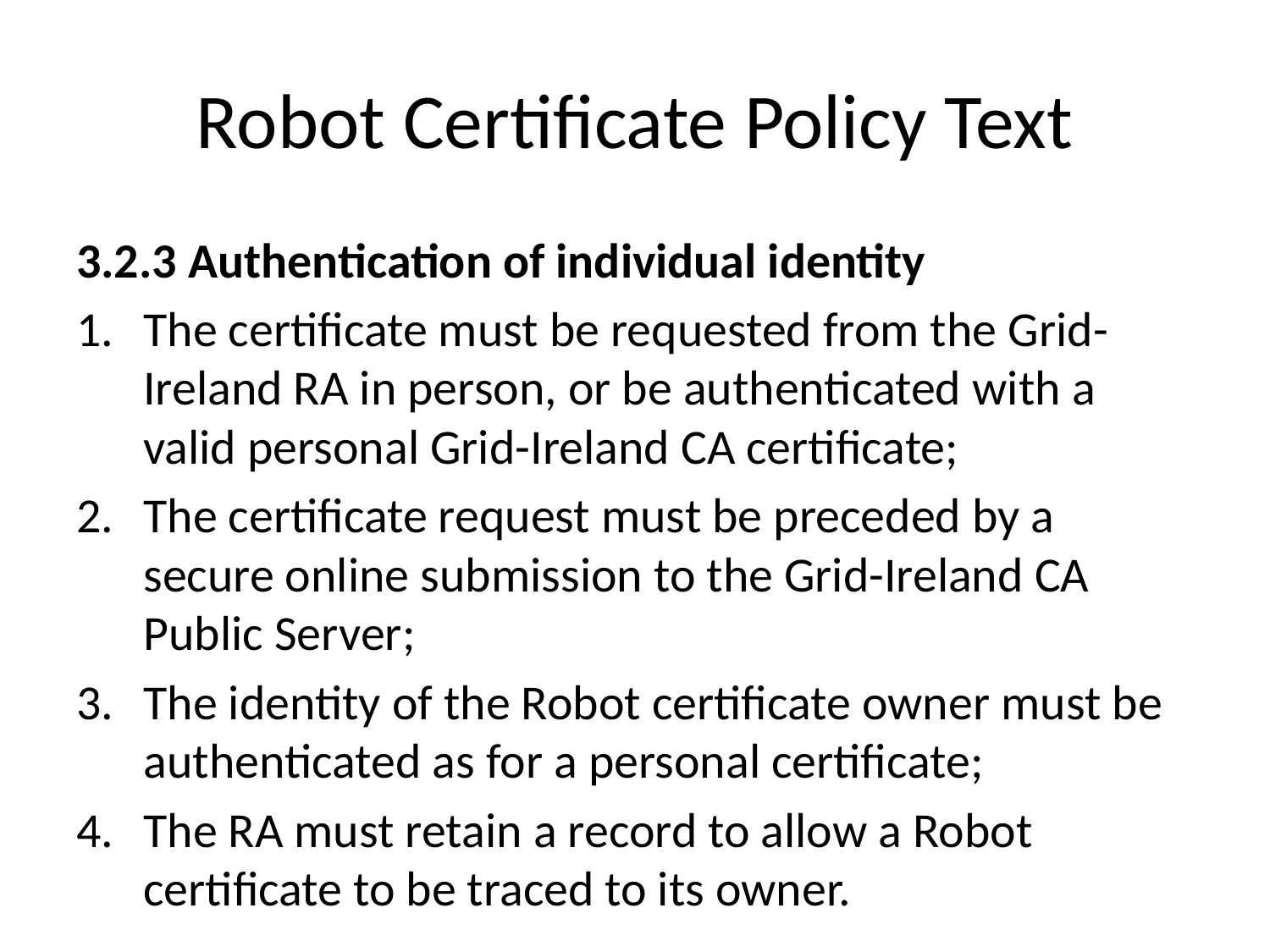

# Robot Certificate Policy Text
3.2.3 Authentication of individual identity
The certificate must be requested from the Grid-Ireland RA in person, or be authenticated with a valid personal Grid-Ireland CA certificate;
The certificate request must be preceded by a secure online submission to the Grid-Ireland CA Public Server;
The identity of the Robot certificate owner must be authenticated as for a personal certificate;
The RA must retain a record to allow a Robot certificate to be traced to its owner.